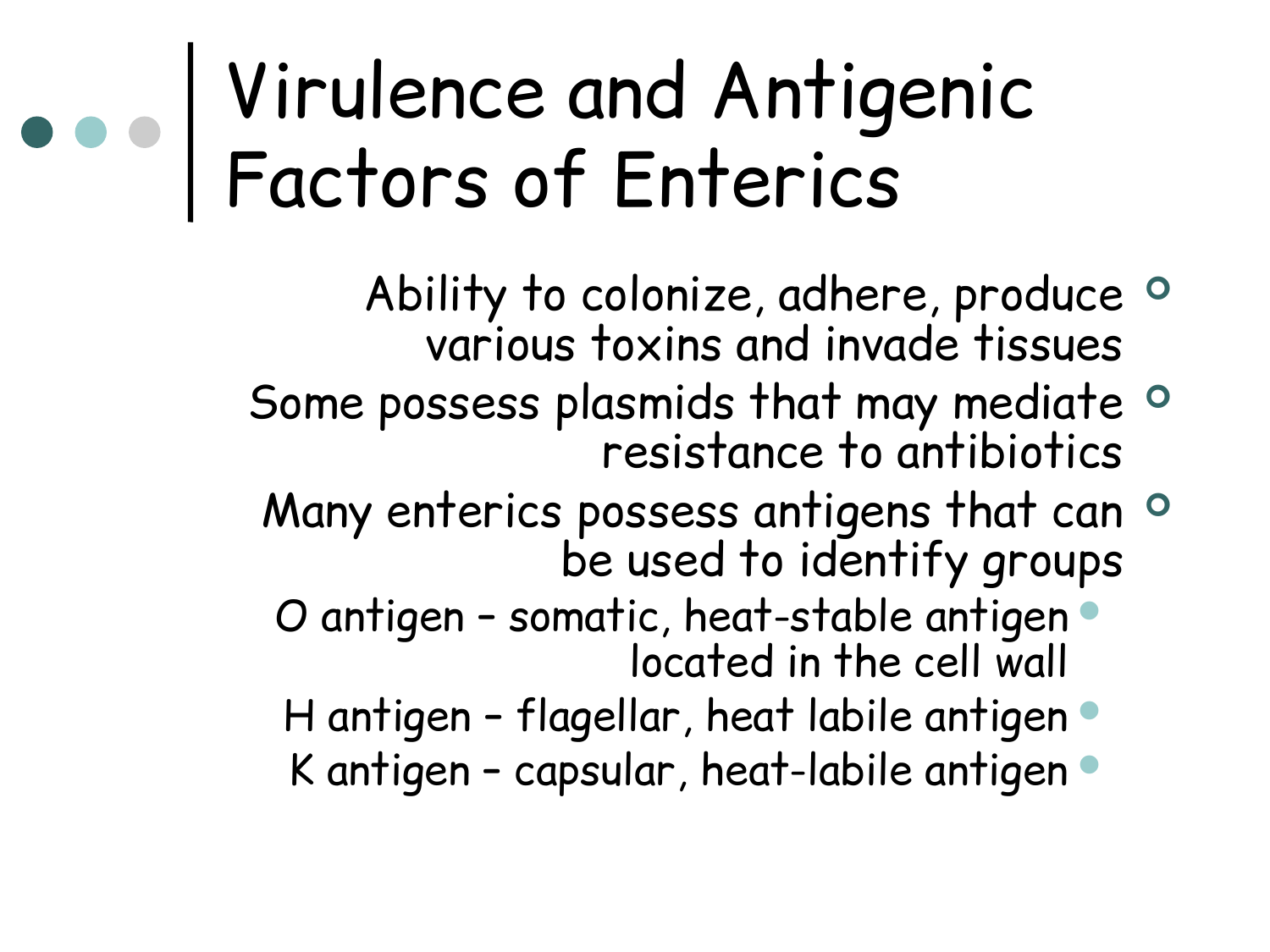

# Virulence and Antigenic Factors of Enterics
Ability to colonize, adhere, produce various toxins and invade tissues
Some possess plasmids that may mediate resistance to antibiotics
Many enterics possess antigens that can be used to identify groups
O antigen – somatic, heat-stable antigen located in the cell wall
H antigen – flagellar, heat labile antigen
K antigen – capsular, heat-labile antigen